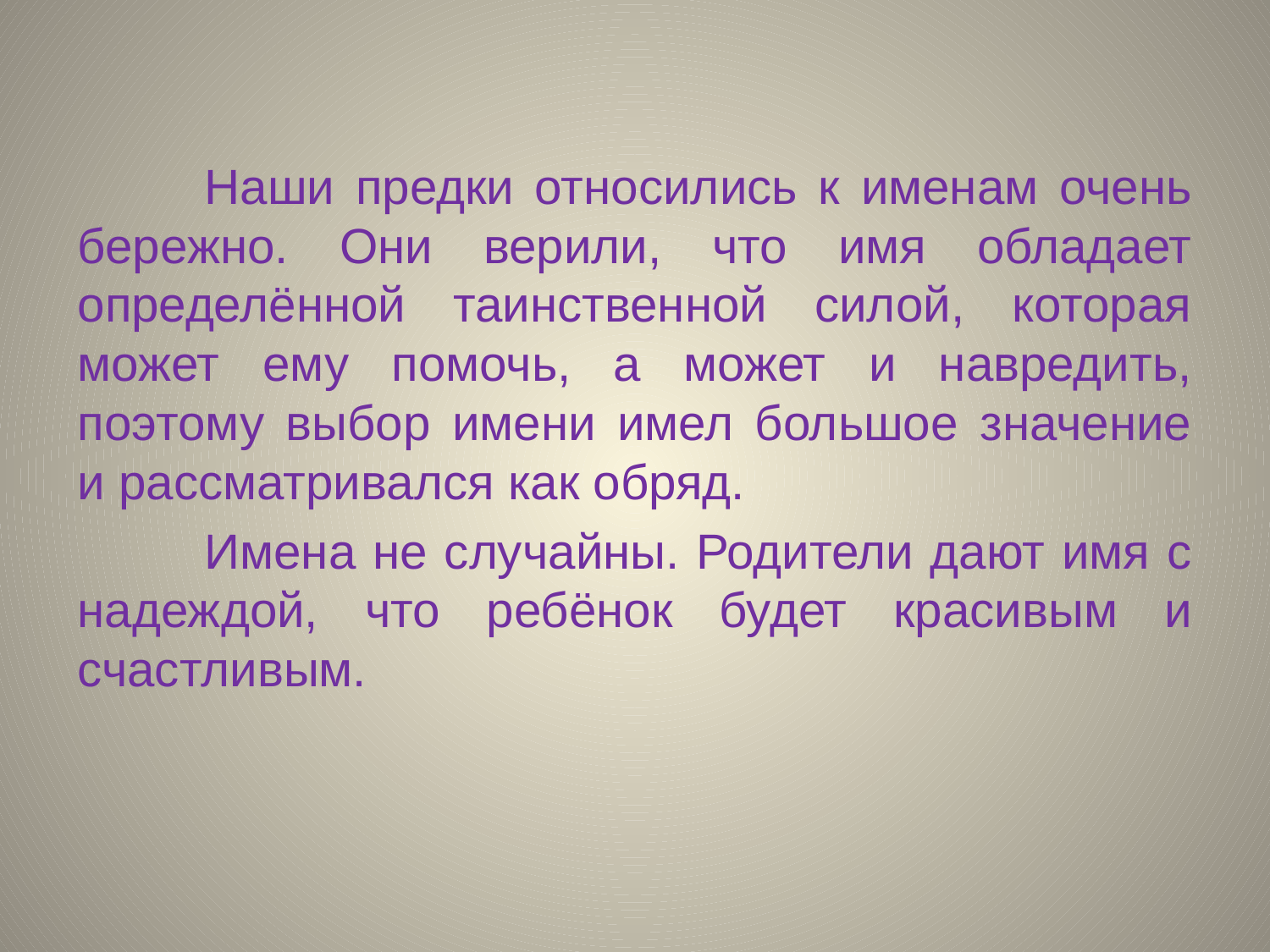

Наши предки относились к именам очень бережно. Они верили, что имя обладает определённой таинственной силой, которая может ему помочь, а может и навредить, поэтому выбор имени имел большое значение и рассматривался как обряд.
	Имена не случайны. Родители дают имя с надеждой, что ребёнок будет красивым и счастливым.